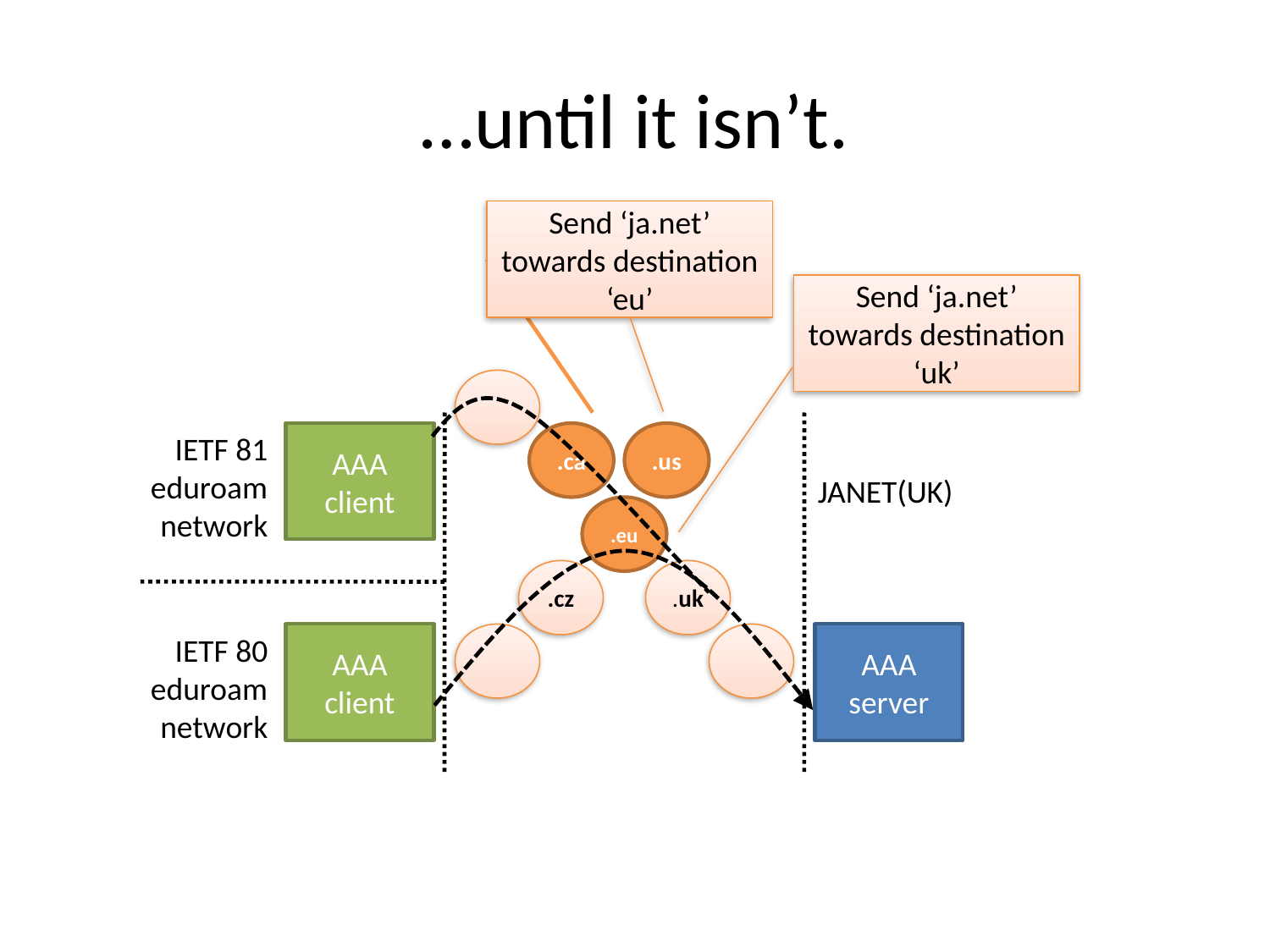

# …until it isn’t.
Send ‘ja.net’ towards destination ‘eu’
Send ‘ja.net’ towards destination ‘uk’

IETF 81 eduroam network
AAA client
.ca
.us
JANET(UK)
.eu

.cz
.uk
AAA client
AAA server
IETF 80 eduroam network